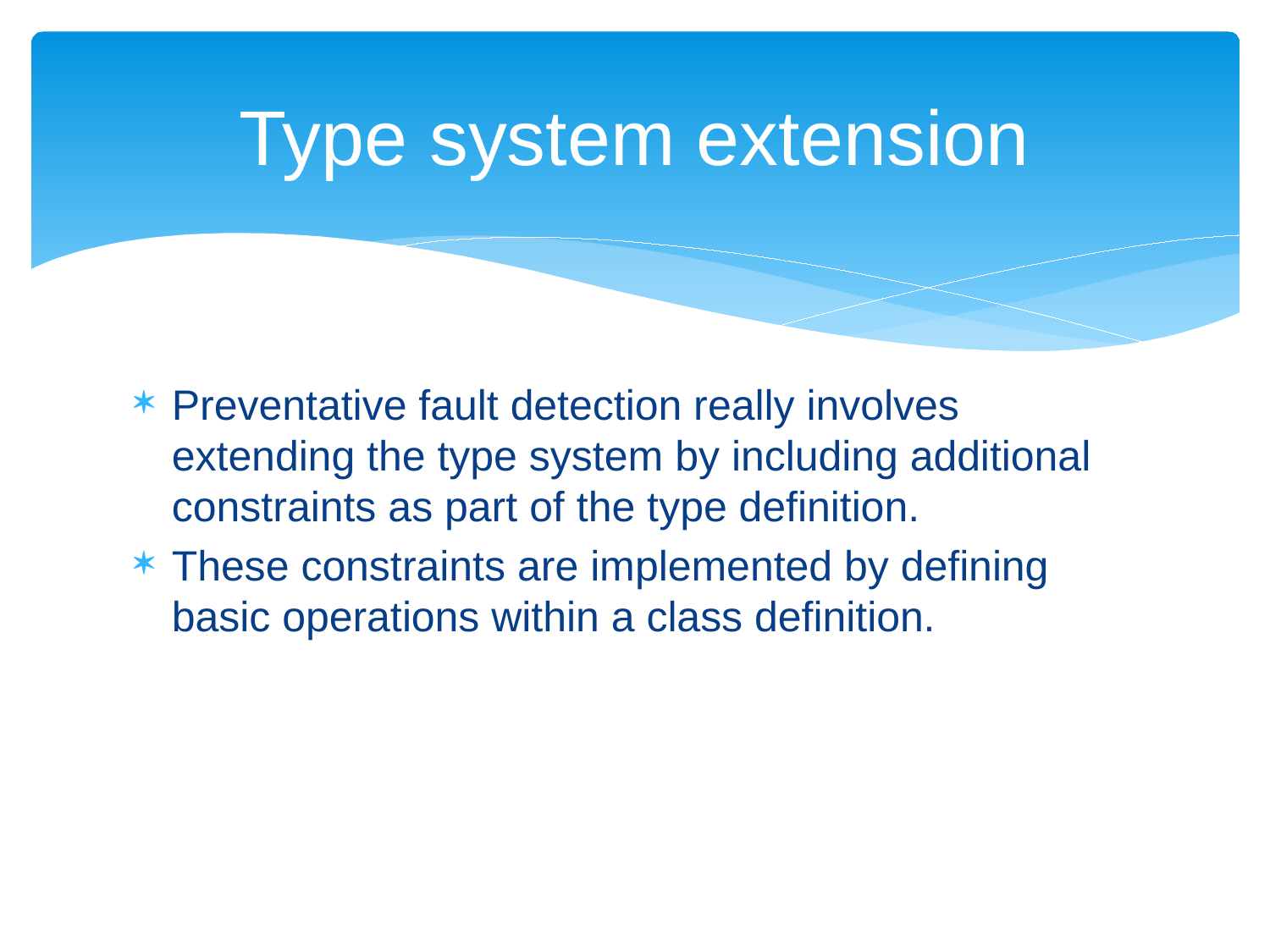

# Type system extension
Preventative fault detection really involves extending the type system by including additional constraints as part of the type definition.
These constraints are implemented by defining basic operations within a class definition.